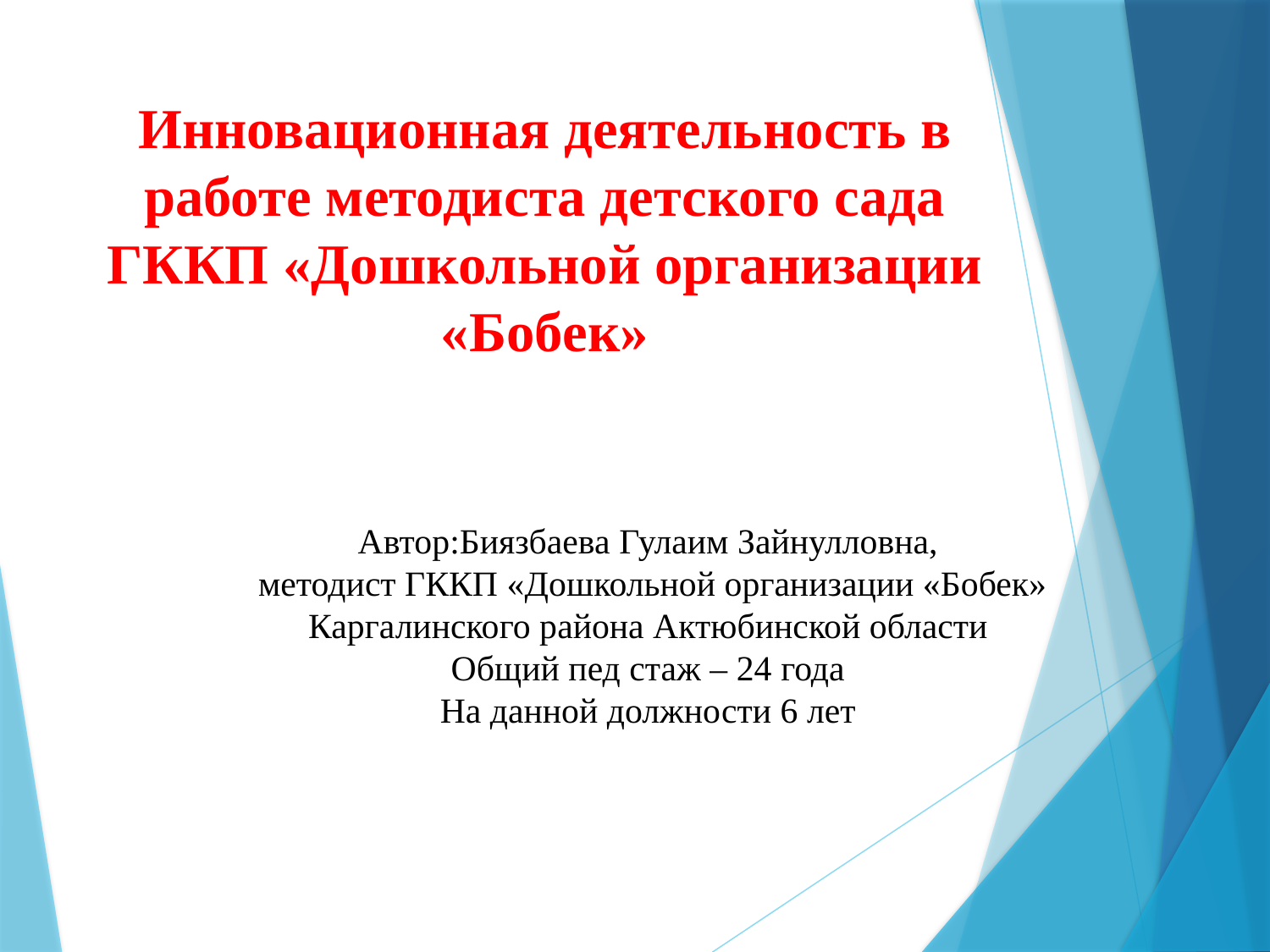

Инновационная деятельность в работе методиста детского сада
ГККП «Дошкольной организации «Бобек»
Автор:Биязбаева Гулаим Зайнулловна,
методист ГККП «Дошкольной организации «Бобек» Каргалинского района Актюбинской области
Общий пед стаж – 24 года
На данной должности 6 лет